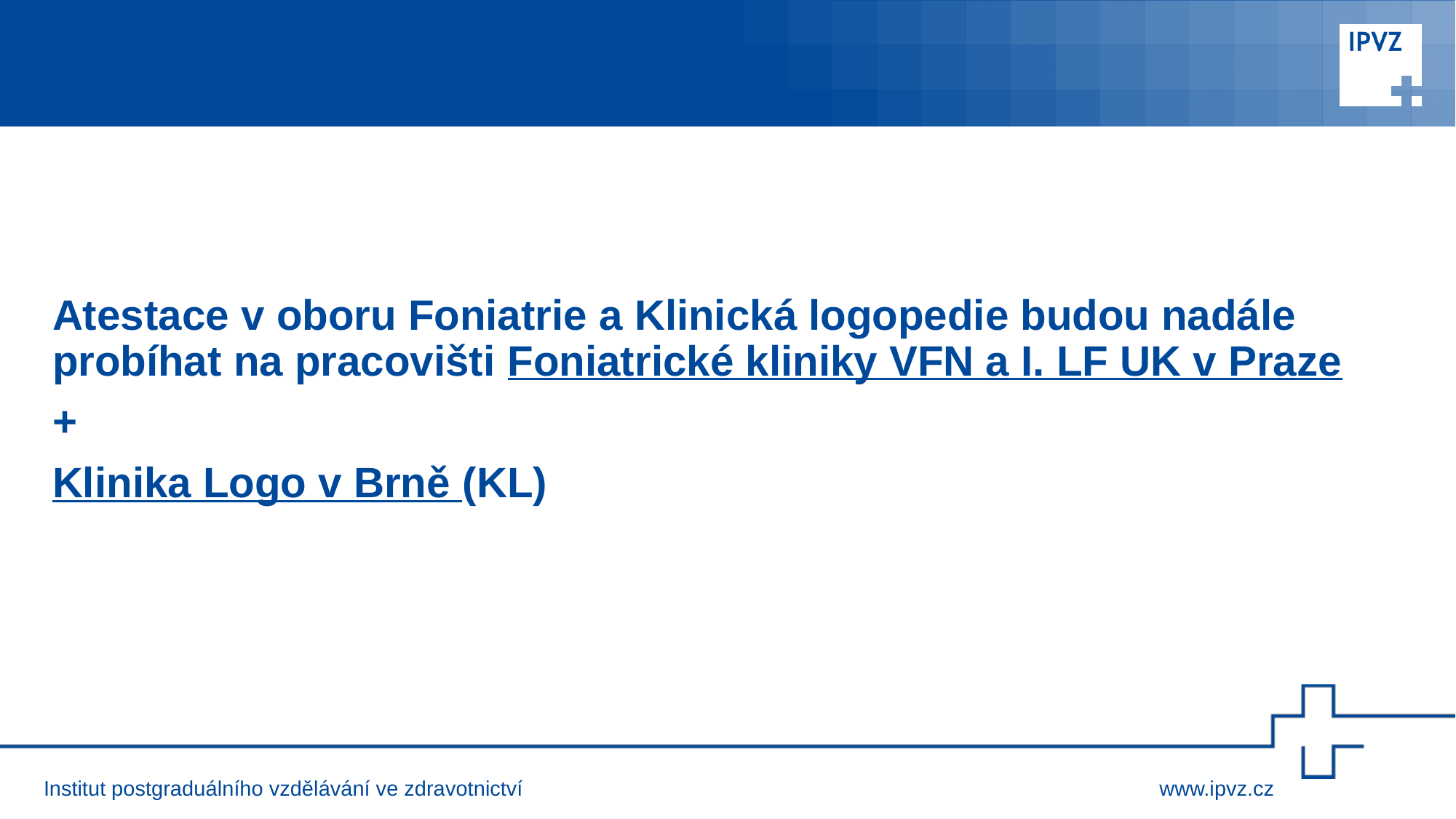

#

Atestace v oboru Foniatrie a Klinická logopedie budou nadále probíhat na pracovišti Foniatrické kliniky VFN a I. LF UK v Praze
+
Klinika Logo v Brně (KL)